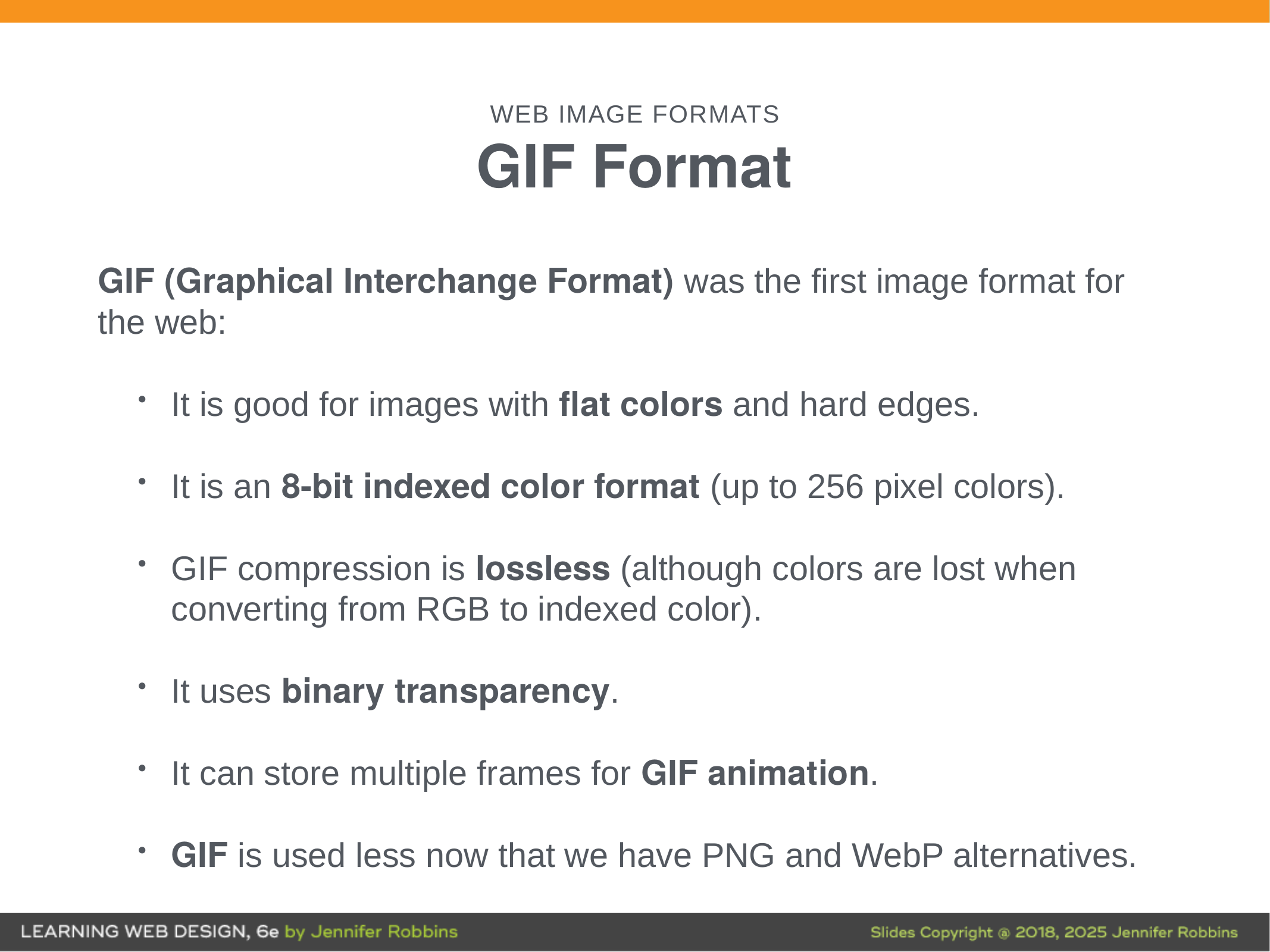

# WEB IMAGE FORMATS
GIF Format
GIF (Graphical Interchange Format) was the first image format for the web:
It is good for images with flat colors and hard edges.
It is an 8-bit indexed color format (up to 256 pixel colors).
GIF compression is lossless (although colors are lost when converting from RGB to indexed color).
It uses binary transparency.
It can store multiple frames for GIF animation.
GIF is used less now that we have PNG and WebP alternatives.